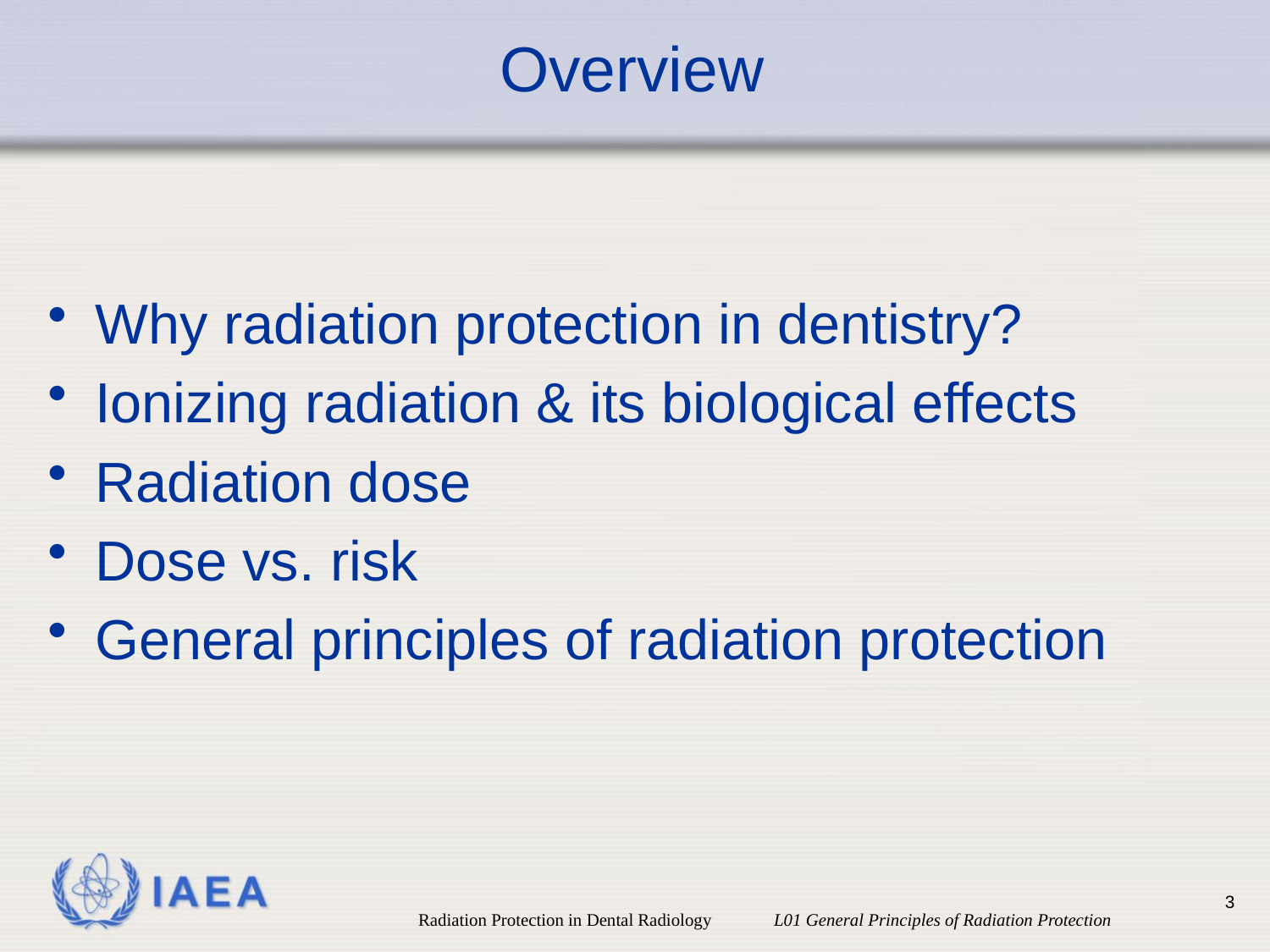

# Overview
Why radiation protection in dentistry?
Ionizing radiation & its biological effects
Radiation dose
Dose vs. risk
General principles of radiation protection

3
Radiation Protection in Dental Radiology              L01 General Principles of Radiation Protection